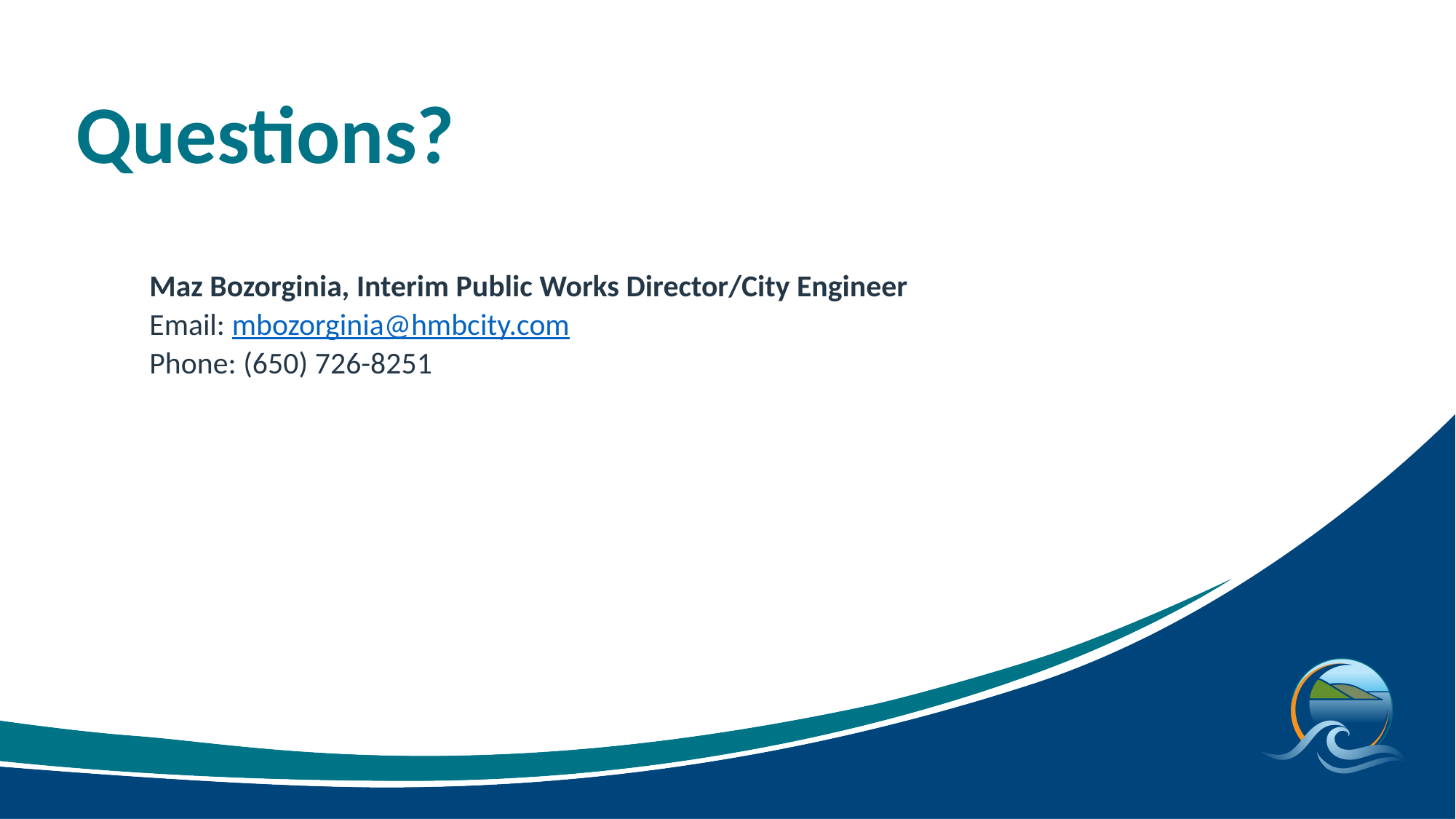

# Questions?
Maz Bozorginia, Interim Public Works Director/City Engineer
Email: mbozorginia@hmbcity.com
Phone: (650) 726-8251